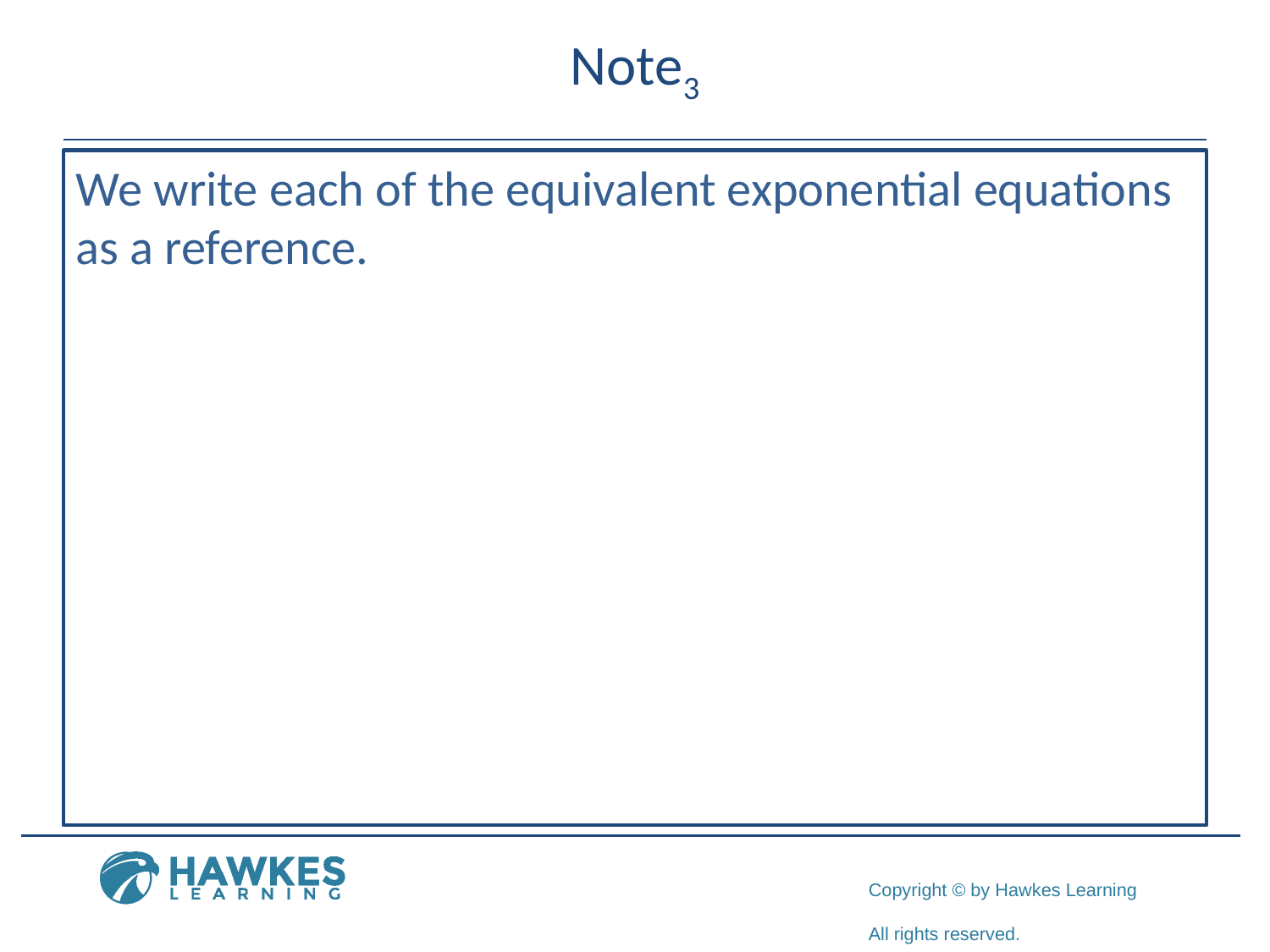

# Note3
We write each of the equivalent exponential equations as a reference.